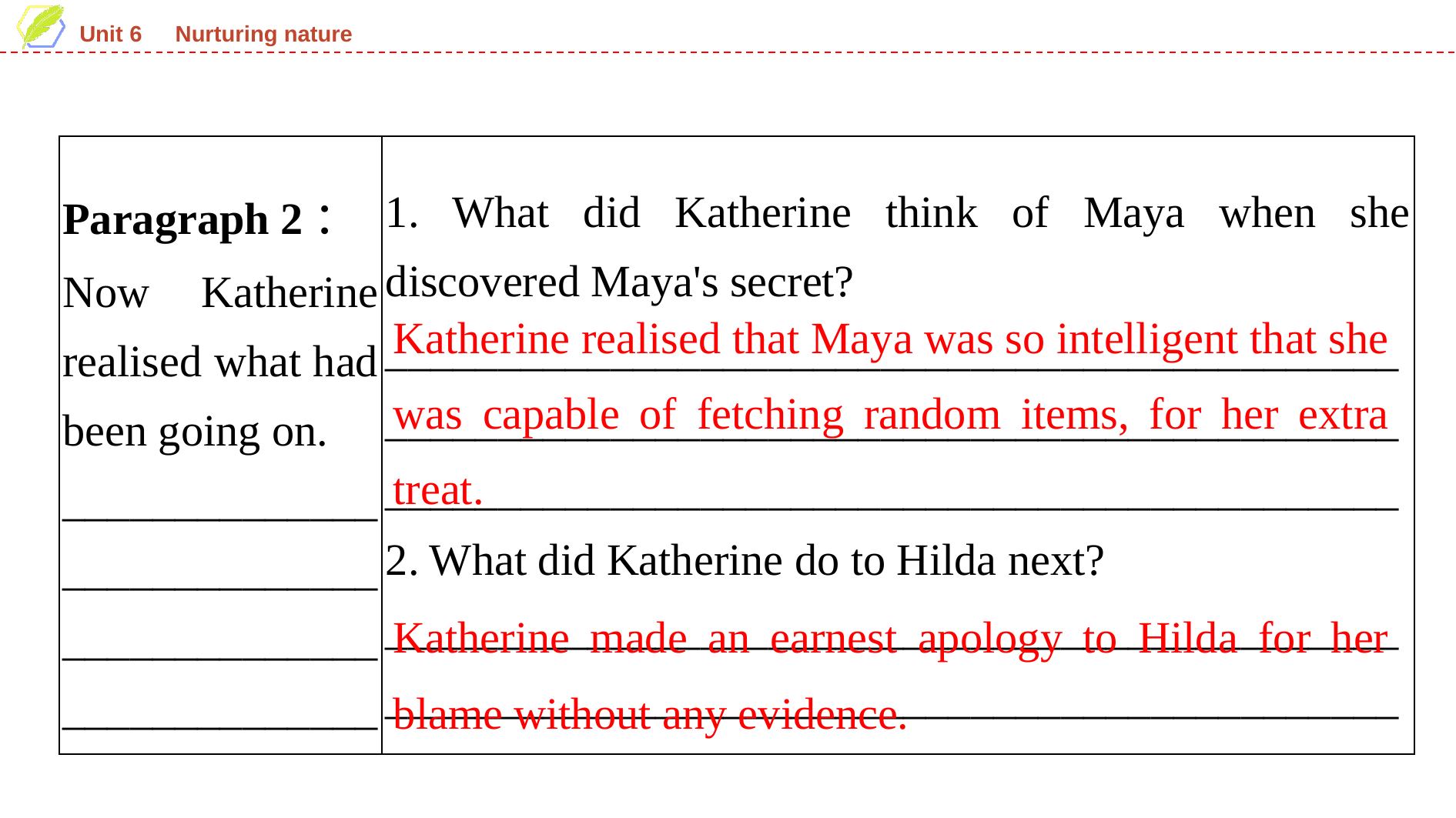

| Paragraph 2： Now Katherine realised what had been going on. \_\_\_\_\_\_\_\_\_\_\_\_\_\_\_\_\_\_\_\_\_\_\_\_\_\_\_\_\_\_\_\_\_\_\_\_\_\_\_\_\_\_\_\_\_\_\_\_\_\_\_\_\_\_\_\_ | 1. What did Katherine think of Maya when she discovered Maya's secret? \_\_\_\_\_\_\_\_\_\_\_\_\_\_\_\_\_\_\_\_\_\_\_\_\_\_\_\_\_\_\_\_\_\_\_\_\_\_\_\_\_\_\_\_\_\_\_\_\_\_\_\_\_\_\_\_\_\_\_\_\_\_\_\_\_\_\_\_\_\_\_\_\_\_\_\_\_\_\_\_\_\_\_\_\_\_\_\_\_\_\_\_\_\_\_\_\_\_\_\_\_\_\_\_\_\_\_\_\_\_\_\_\_\_\_\_\_\_\_\_\_\_\_\_\_\_\_\_\_\_\_\_\_\_\_ 2. What did Katherine do to Hilda next? \_\_\_\_\_\_\_\_\_\_\_\_\_\_\_\_\_\_\_\_\_\_\_\_\_\_\_\_\_\_\_\_\_\_\_\_\_\_\_\_\_\_\_\_\_\_\_\_\_\_\_\_\_\_\_\_\_\_\_\_\_\_\_\_\_\_\_\_\_\_\_\_\_\_\_\_\_\_\_\_\_\_\_\_\_\_\_\_\_\_ |
| --- | --- |
Katherine realised that Maya was so intelligent that she was capable of fetching random items, for her extra treat.
Katherine made an earnest apology to Hilda for her blame without any evidence.